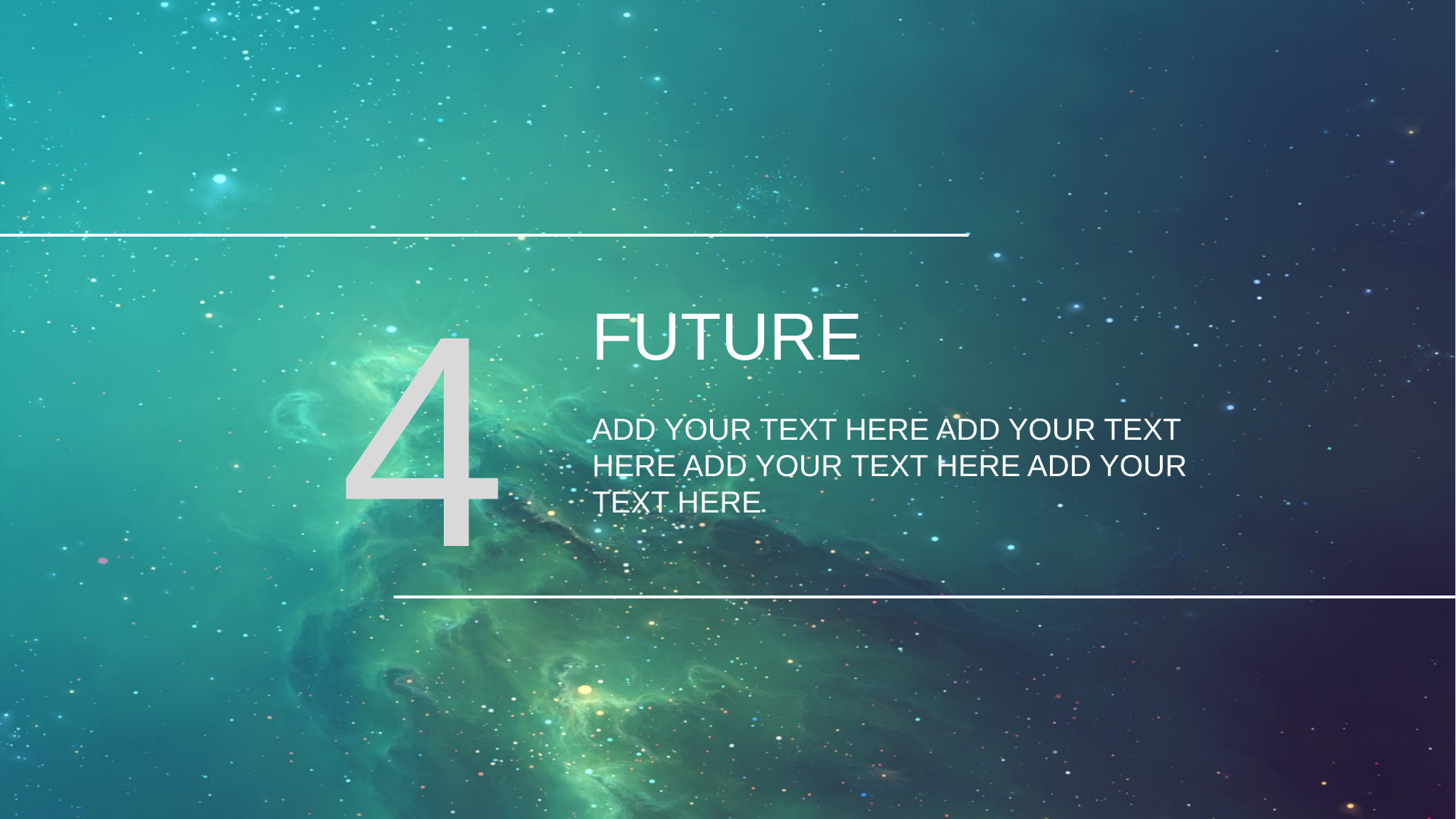

4
FUTURE
ADD YOUR TEXT HERE ADD YOUR TEXT HERE ADD YOUR TEXT HERE ADD YOUR TEXT HERE